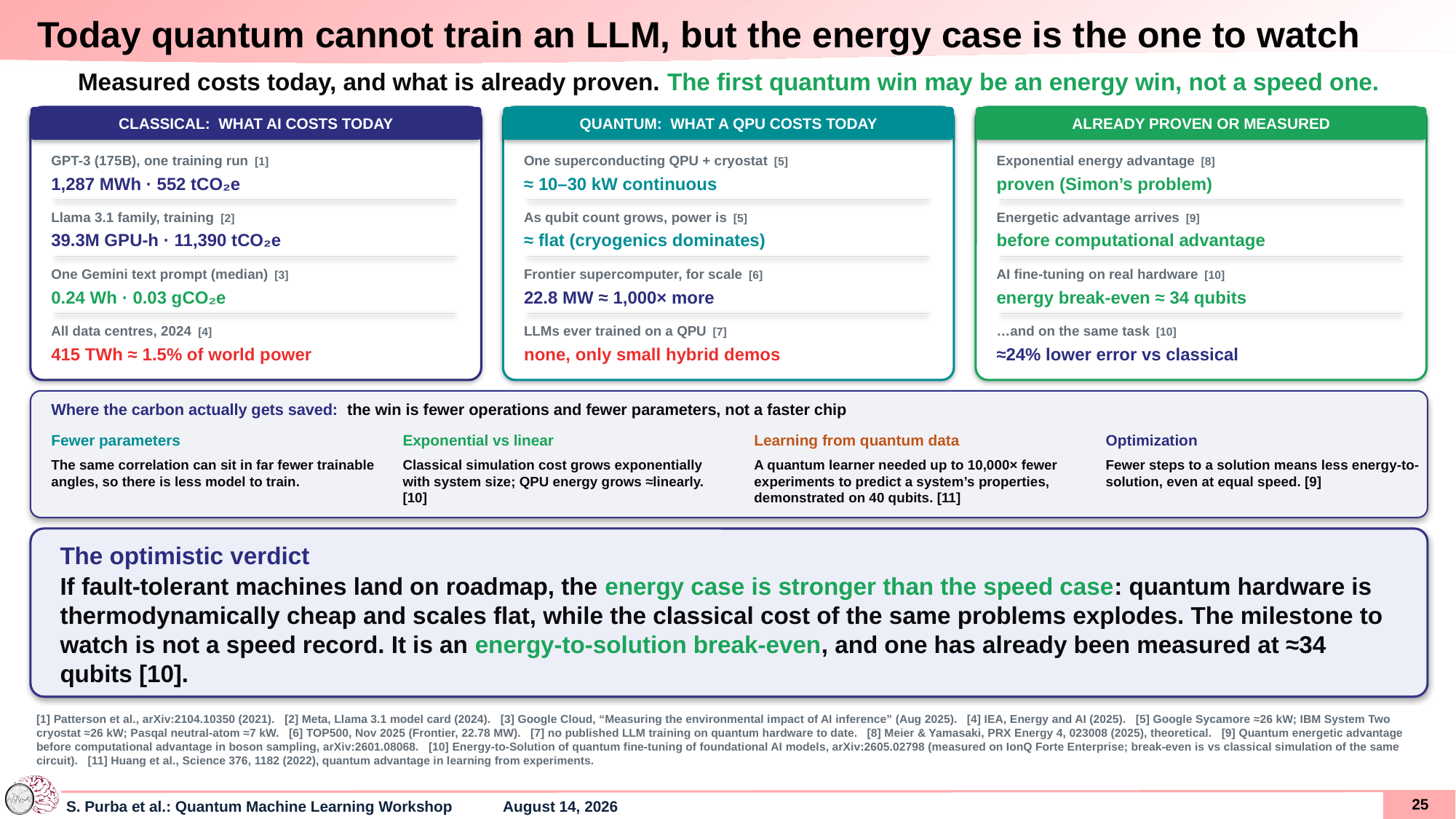

# Today quantum cannot train an LLM, but the energy case is the one to watch
Measured costs today, and what is already proven. The first quantum win may be an energy win, not a speed one.

CLASSICAL:  WHAT AI COSTS TODAY
QUANTUM:  WHAT A QPU COSTS TODAY
ALREADY PROVEN OR MEASURED
GPT-3 (175B), one training run  [1]
One superconducting QPU + cryostat  [5]
Exponential energy advantage  [8]
1,287 MWh · 552 tCO₂e
≈ 10–30 kW continuous
proven (Simon’s problem)
Llama 3.1 family, training  [2]
As qubit count grows, power is  [5]
Energetic advantage arrives  [9]
39.3M GPU-h · 11,390 tCO₂e
≈ flat (cryogenics dominates)
before computational advantage
One Gemini text prompt (median)  [3]
Frontier supercomputer, for scale  [6]
AI fine-tuning on real hardware  [10]
0.24 Wh · 0.03 gCO₂e
22.8 MW ≈ 1,000× more
energy break-even ≈ 34 qubits
All data centres, 2024  [4]
LLMs ever trained on a QPU  [7]
…and on the same task  [10]
415 TWh ≈ 1.5% of world power
none, only small hybrid demos
≈24% lower error vs classical

Where the carbon actually gets saved:  the win is fewer operations and fewer parameters, not a faster chip
Fewer parameters
Exponential vs linear
Learning from quantum data
Optimization
The same correlation can sit in far fewer trainable angles, so there is less model to train.
Classical simulation cost grows exponentially with system size; QPU energy grows ≈linearly. [10]
A quantum learner needed up to 10,000× fewer experiments to predict a system’s properties, demonstrated on 40 qubits. [11]
Fewer steps to a solution means less energy-to-solution, even at equal speed. [9]

The optimistic verdict
If fault-tolerant machines land on roadmap, the energy case is stronger than the speed case: quantum hardware is thermodynamically cheap and scales flat, while the classical cost of the same problems explodes. The milestone to watch is not a speed record. It is an energy-to-solution break-even, and one has already been measured at ≈34 qubits [10].
[1] Patterson et al., arXiv:2104.10350 (2021).   [2] Meta, Llama 3.1 model card (2024).   [3] Google Cloud, “Measuring the environmental impact of AI inference” (Aug 2025).   [4] IEA, Energy and AI (2025).   [5] Google Sycamore ≈26 kW; IBM System Two cryostat ≈26 kW; Pasqal neutral-atom ≈7 kW.   [6] TOP500, Nov 2025 (Frontier, 22.78 MW).   [7] no published LLM training on quantum hardware to date.   [8] Meier & Yamasaki, PRX Energy 4, 023008 (2025), theoretical.   [9] Quantum energetic advantage before computational advantage in boson sampling, arXiv:2601.08068.   [10] Energy-to-Solution of quantum fine-tuning of foundational AI models, arXiv:2605.02798 (measured on IonQ Forte Enterprise; break-even is vs classical simulation of the same circuit).   [11] Huang et al., Science 376, 1182 (2022), quantum advantage in learning from experiments.